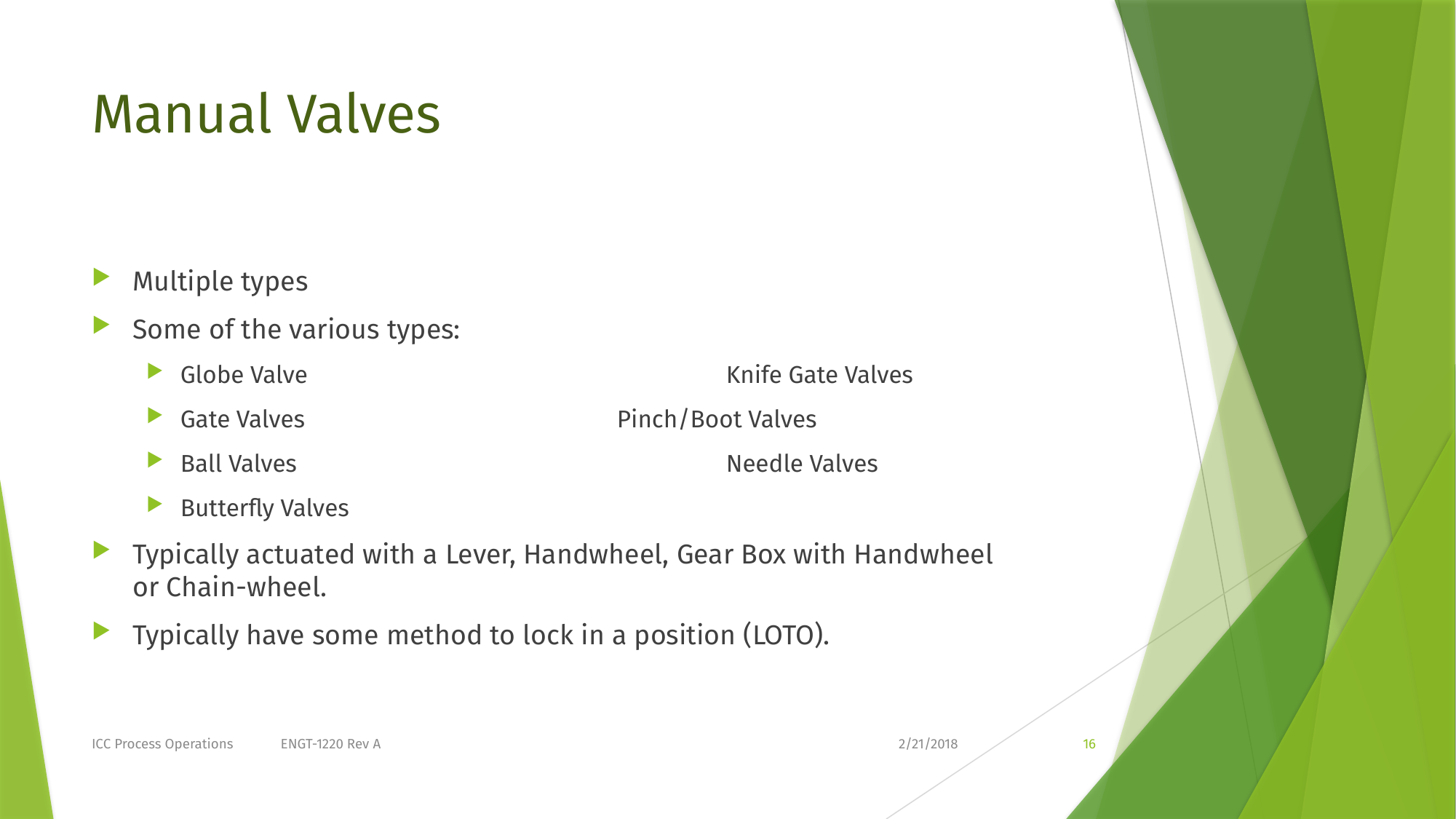

# Manual Valves
Multiple types
Some of the various types:
Globe Valve				Knife Gate Valves
Gate Valves 			Pinch/Boot Valves
Ball Valves				Needle Valves
Butterfly Valves
Typically actuated with a Lever, Handwheel, Gear Box with Handwheel or Chain-wheel.
Typically have some method to lock in a position (LOTO).

ICC Process Operations             ENGT-1220 Rev A
2/21/2018
16